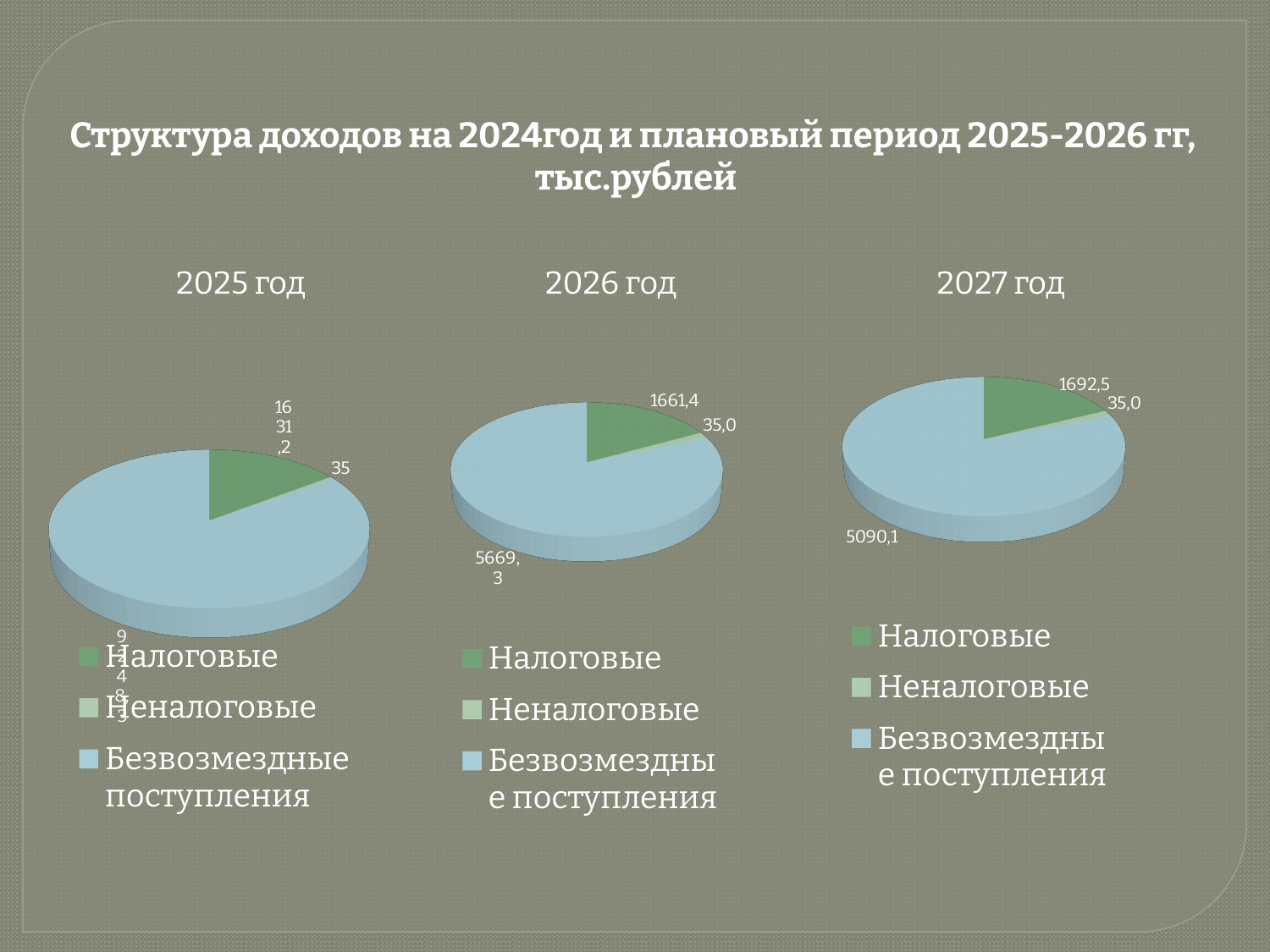

Структура доходов на 2024год и плановый период 2025-2026 гг,
тыс.рублей
2025 год
2026 год
2027 год

[unsupported chart]

[unsupported chart]

[unsupported chart]